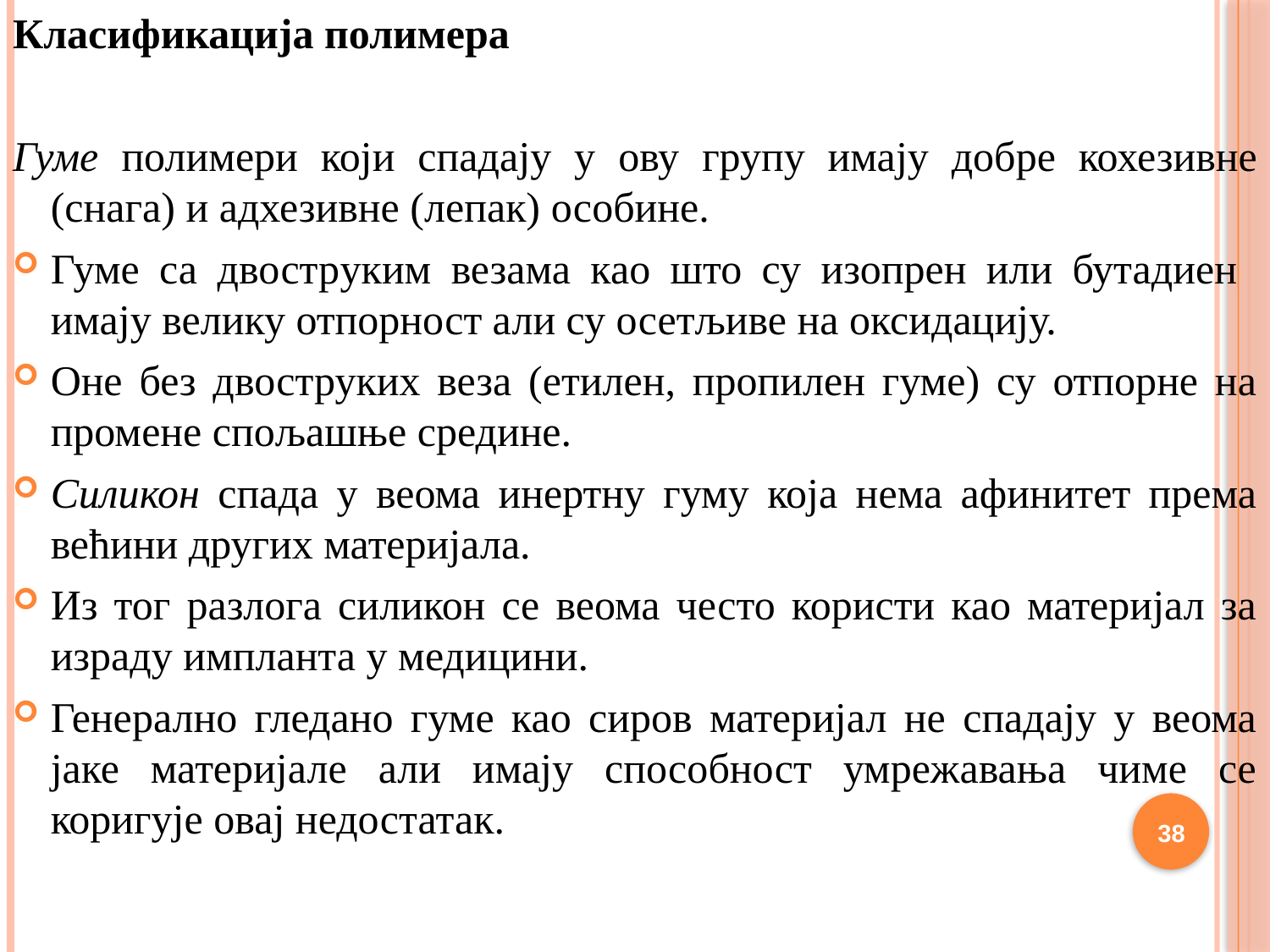

Класификација полимера

Гуме полимери који спадају у ову групу имају добре кохезивне (снага) и адхезивне (лепак) особине.
Гуме са двоструким везама као што су изопрен или бутадиен  имају велику отпорност али су осетљиве на оксидацију.
Оне без двоструких веза (етилен, пропилен гуме) су отпорне на промене спољашње средине.
Силикон спада у веома инертну гуму која нема афинитет према већини других материјала.
Из тог разлога силикон се веома често користи као материјал за израду импланта у медицини.
Генерално гледано гуме као сиров материјал не спадају у веома јаке материјале али имају способност умрежавања чиме се коригује овај недостатак.
38